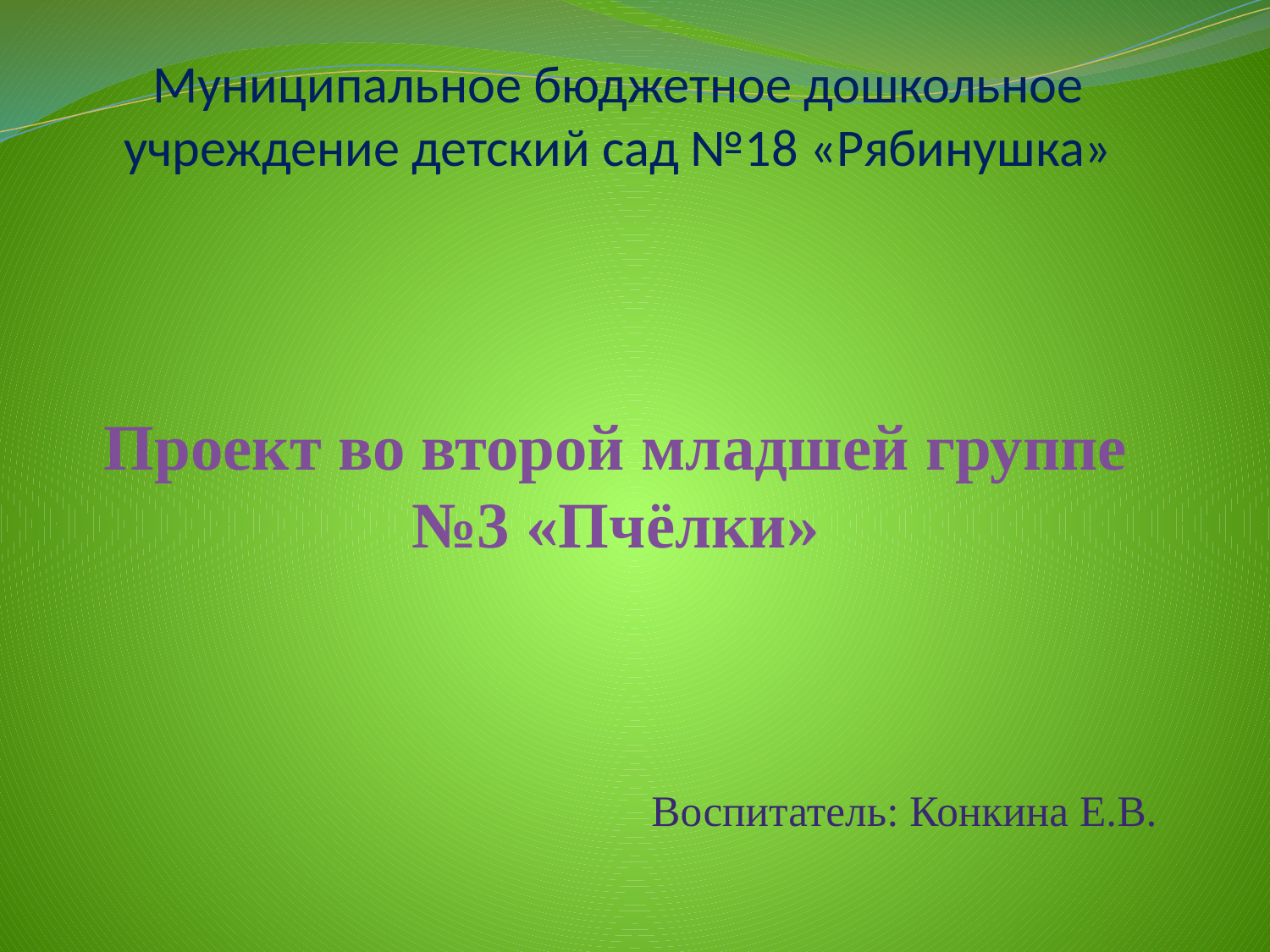

# Муниципальное бюджетное дошкольное учреждение детский сад №18 «Рябинушка»

Проект во второй младшей группе №3 «Пчёлки»

Воспитатель: Конкина Е.В.